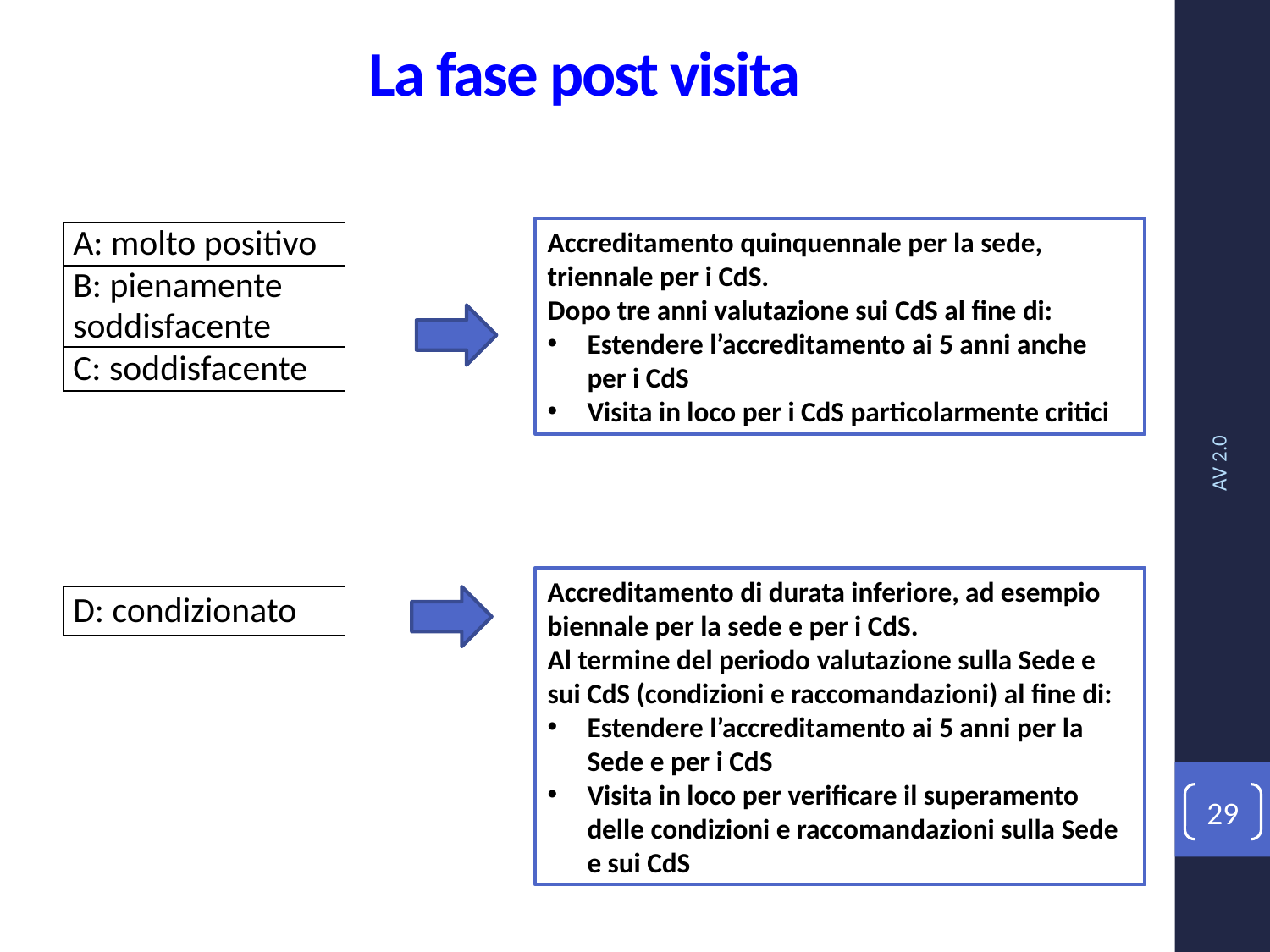

La fase post visita
Accreditamento quinquennale per la sede, triennale per i CdS.
Dopo tre anni valutazione sui CdS al fine di:
Estendere l’accreditamento ai 5 anni anche per i CdS
Visita in loco per i CdS particolarmente critici
| A: molto positivo |
| --- |
| B: pienamente soddisfacente |
| C: soddisfacente |

AV 2.0
Accreditamento di durata inferiore, ad esempio biennale per la sede e per i CdS.
Al termine del periodo valutazione sulla Sede e sui CdS (condizioni e raccomandazioni) al fine di:
Estendere l’accreditamento ai 5 anni per la Sede e per i CdS
Visita in loco per verificare il superamento delle condizioni e raccomandazioni sulla Sede e sui CdS
| D: condizionato |
| --- |

29